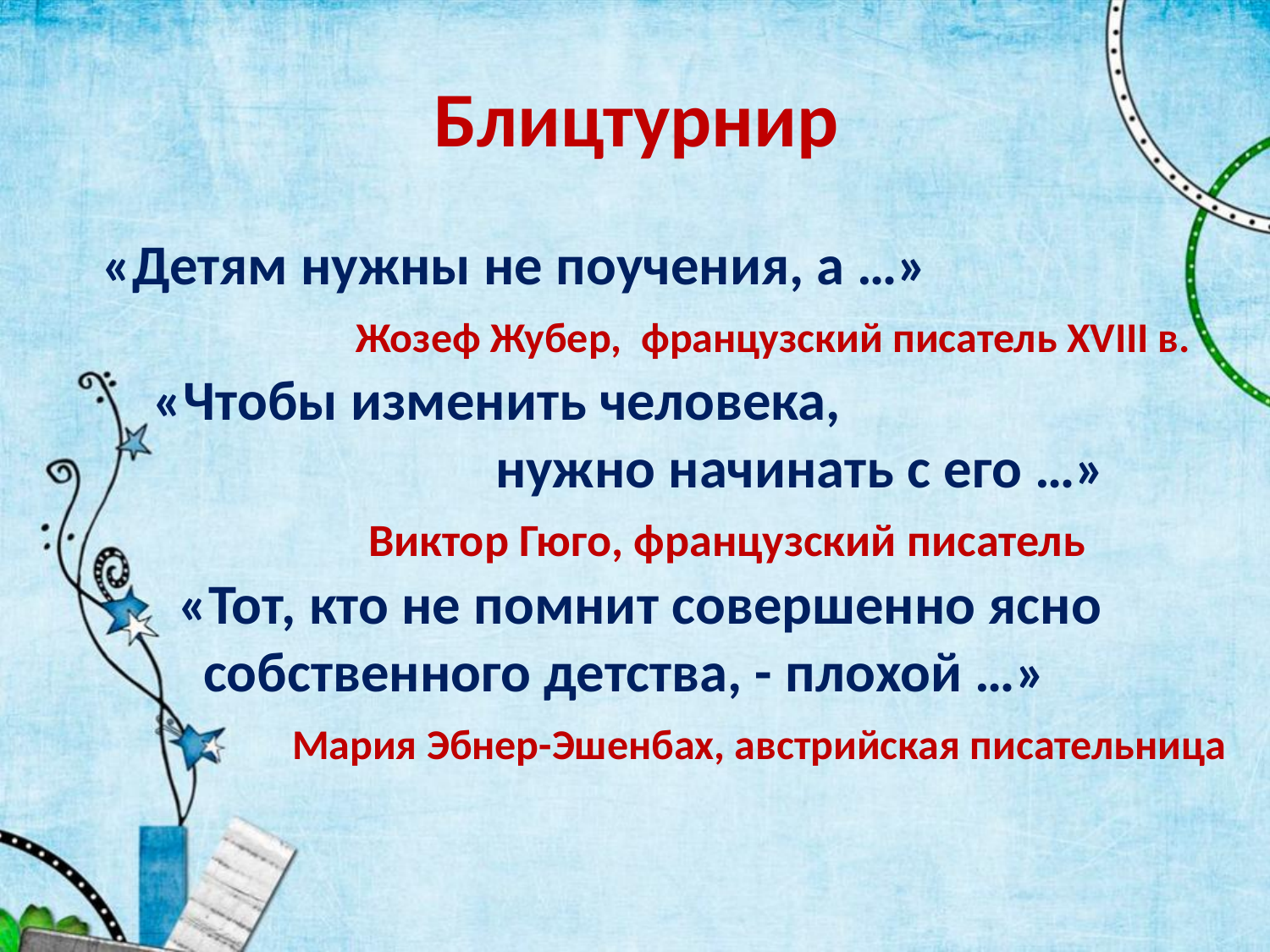

# Блицтурнир
  «Детям нужны не поучения, а …»
                      Жозеф Жубер,  французский писатель XVIII в.
       «Чтобы изменить человека,
                                 нужно начинать с его …»
                       Виктор Гюго, французский писатель
        «Тот, кто не помнит совершенно ясно
          собственного детства, - плохой …»
                 Мария Эбнер-Эшенбах, австрийская писательница